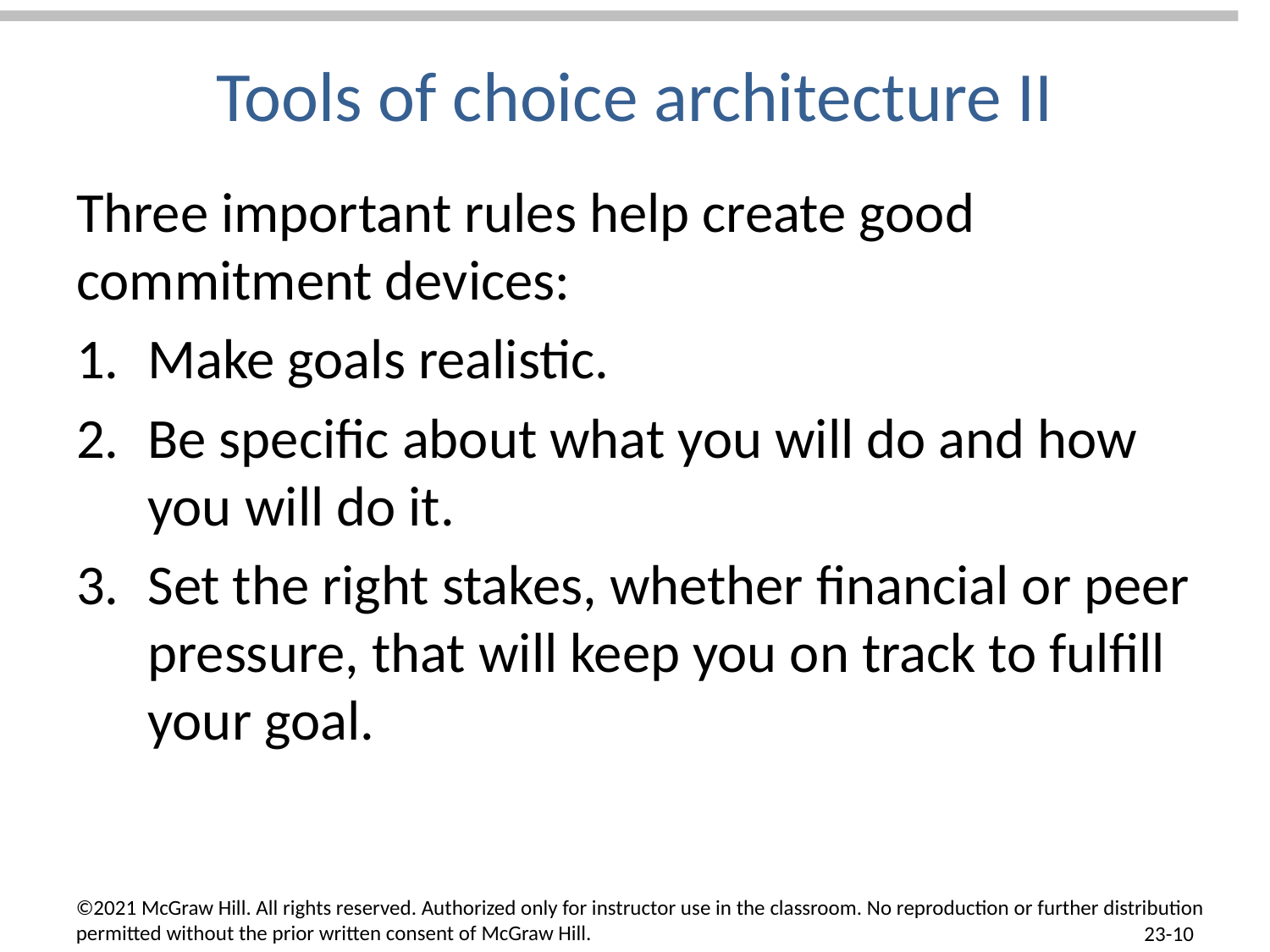

# Tools of choice architecture II
Three important rules help create good commitment devices:
Make goals realistic.
Be specific about what you will do and how you will do it.
Set the right stakes, whether financial or peer pressure, that will keep you on track to fulfill your goal.